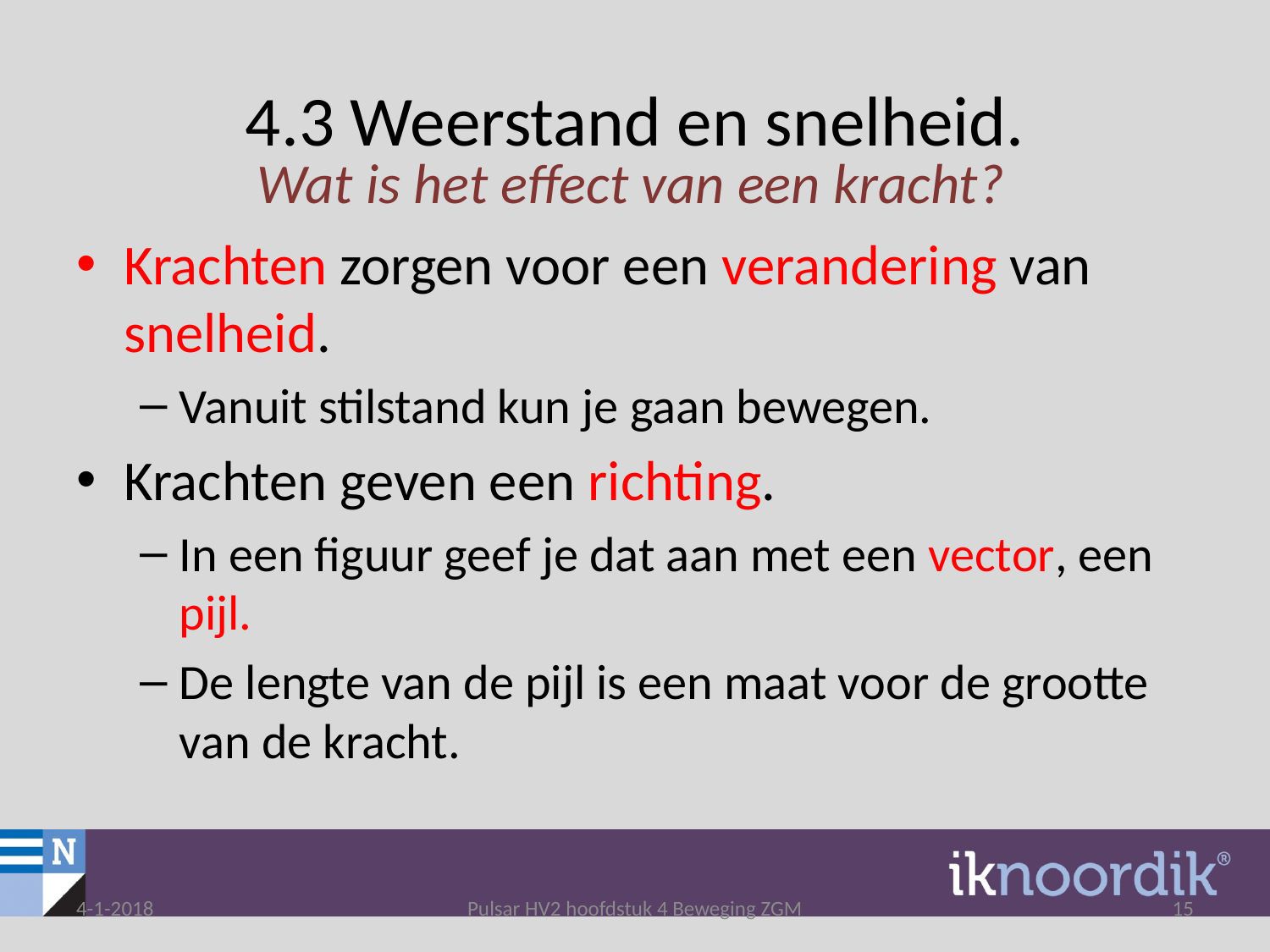

# 4.3 Weerstand en snelheid.
Wat is het effect van een kracht?
Krachten zorgen voor een verandering van snelheid.
Vanuit stilstand kun je gaan bewegen.
Krachten geven een richting.
In een figuur geef je dat aan met een vector, een pijl.
De lengte van de pijl is een maat voor de grootte van de kracht.

4-1-2018
Pulsar HV2 hoofdstuk 4 Beweging ZGM
15